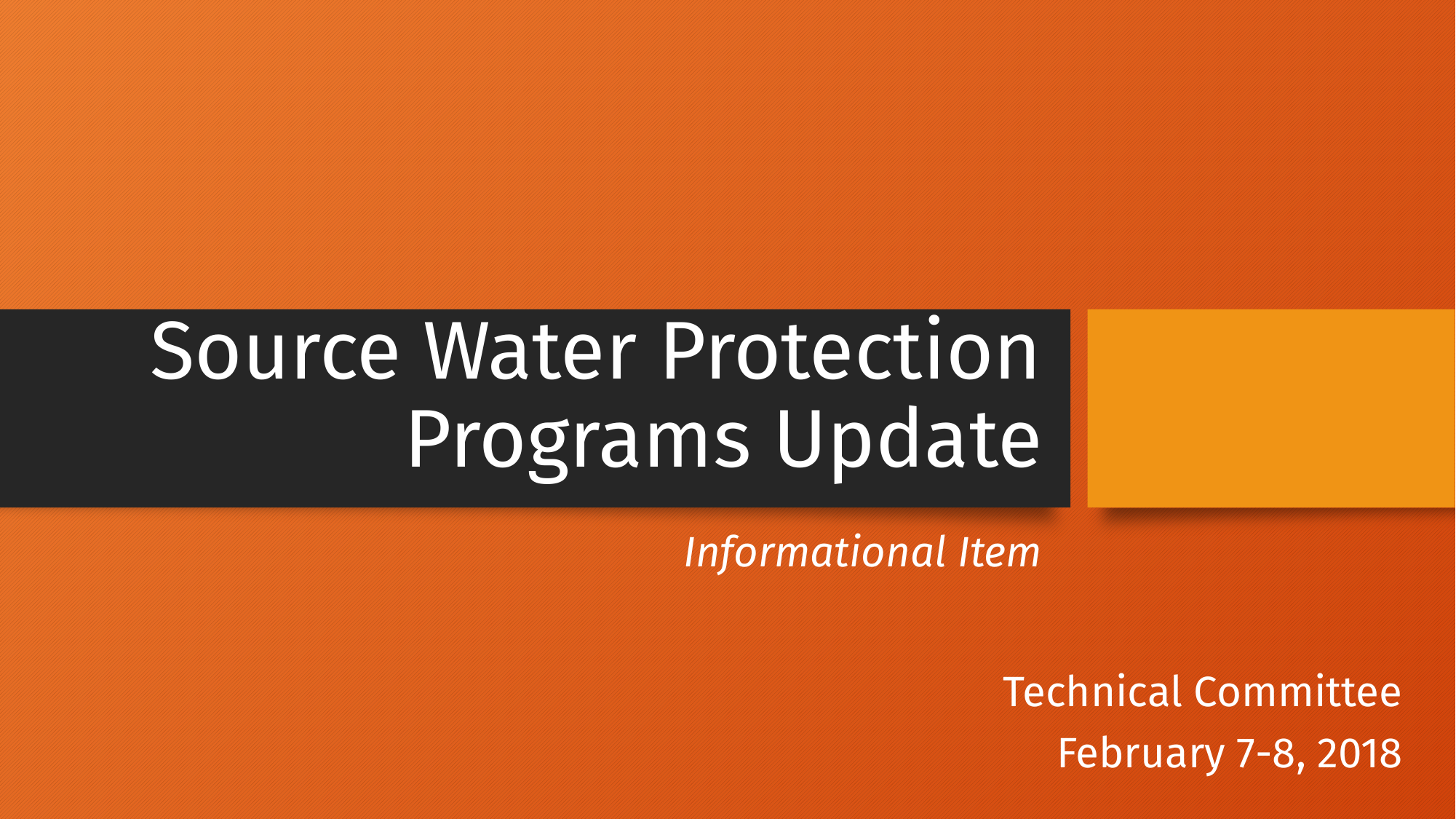

# Source Water Protection Programs Update
Informational Item
Technical Committee
February 7-8, 2018